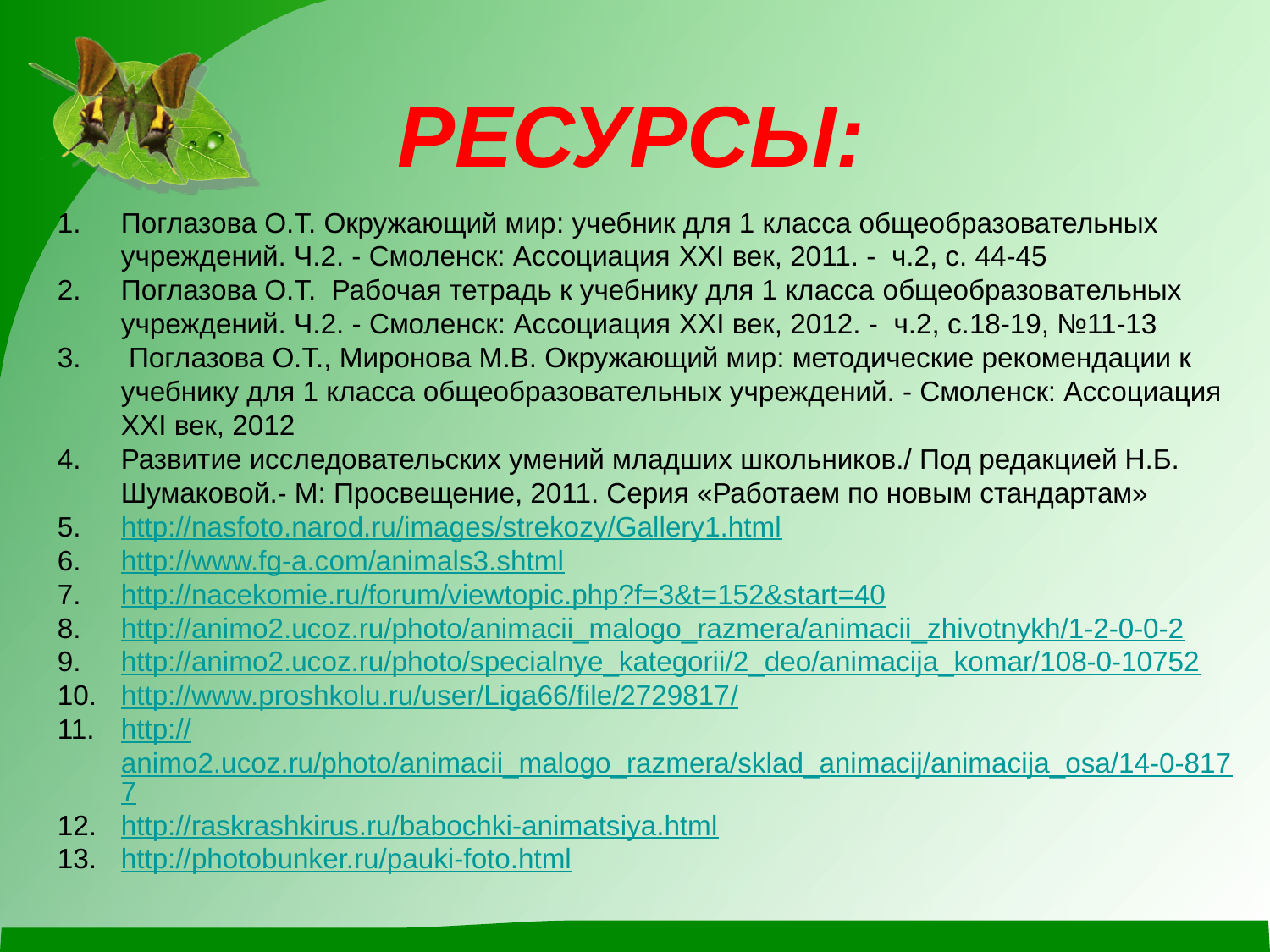

# РЕСУРСЫ:

Поглазова О.Т. Окружающий мир: учебник для 1 класса общеобразовательных учреждений. Ч.2. - Смоленск: Ассоциация XXI век, 2011. -  ч.2, с. 44-45
Поглазова О.Т.  Рабочая тетрадь к учебнику для 1 класса общеобразовательных учреждений. Ч.2. - Смоленск: Ассоциация XXI век, 2012. -  ч.2, с.18-19, №11-13
 Поглазова О.Т., Миронова М.В. Окружающий мир: методические рекомендации к учебнику для 1 класса общеобразовательных учреждений. - Смоленск: Ассоциация XXI век, 2012
Развитие исследовательских умений младших школьников./ Под редакцией Н.Б. Шумаковой.- М: Просвещение, 2011. Серия «Работаем по новым стандартам»
http://nasfoto.narod.ru/images/strekozy/Gallery1.html
http://www.fg-a.com/animals3.shtml
http://nacekomie.ru/forum/viewtopic.php?f=3&t=152&start=40
http://animo2.ucoz.ru/photo/animacii_malogo_razmera/animacii_zhivotnykh/1-2-0-0-2
http://animo2.ucoz.ru/photo/specialnye_kategorii/2_deo/animacija_komar/108-0-10752
http://www.proshkolu.ru/user/Liga66/file/2729817/
http://animo2.ucoz.ru/photo/animacii_malogo_razmera/sklad_animacij/animacija_osa/14-0-8177
http://raskrashkirus.ru/babochki-animatsiya.html
http://photobunker.ru/pauki-foto.html